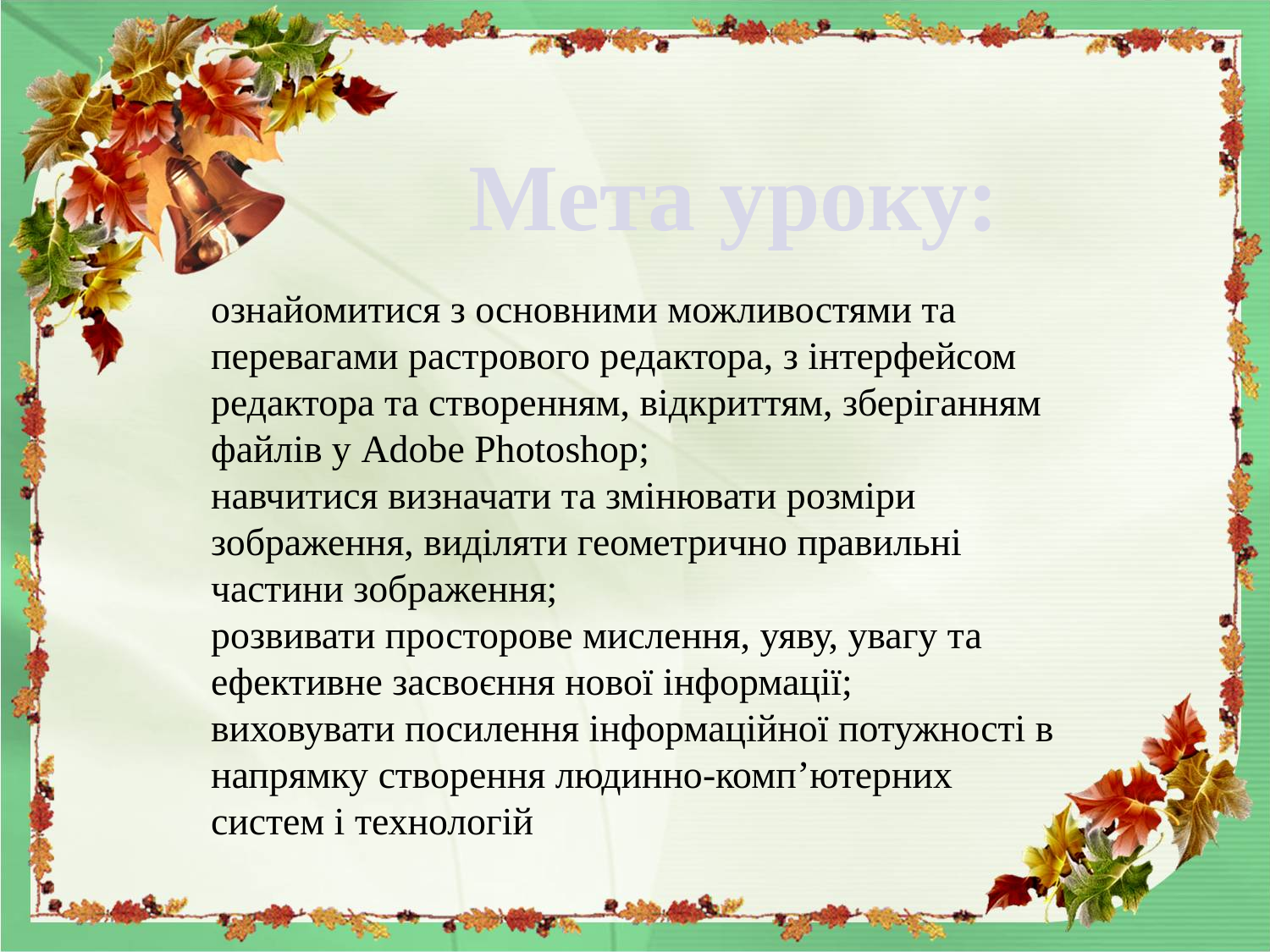

Мета уроку:
ознайомитися з основними можливостями та перевагами растрового редактора, з інтерфейсом редактора та створенням, відкриттям, зберіганням файлів у Adobe Photoshop;
навчитися визначати та змінювати розміри зображення, виділяти геометрично правильні частини зображення;
розвивати просторове мислення, уяву, увагу та ефективне засвоєння нової інформації;
виховувати посилення інформаційної потужності в напрямку створення людинно-комп’ютерних систем і технологій